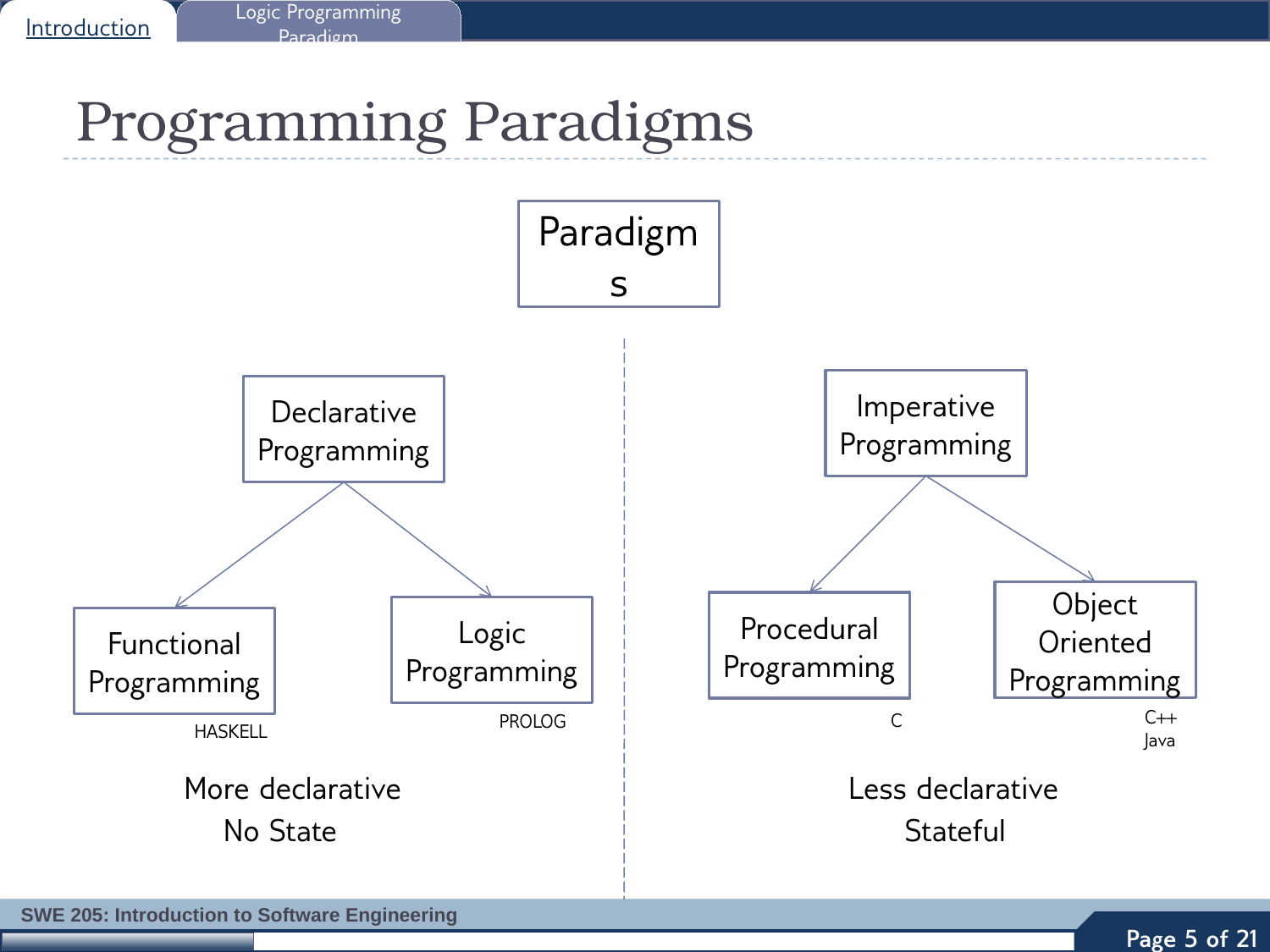

Introduction
Logic Programming Paradigm
# Programming Paradigms
Paradigms
Imperative Programming
Declarative Programming
Logic Programming
Functional Programming
PROLOG

HASKELL

Object Oriented Programming
Procedural Programming
C++ Java

C

More declarative
Less declarative
No State
Stateful
5
Page 5 of 21